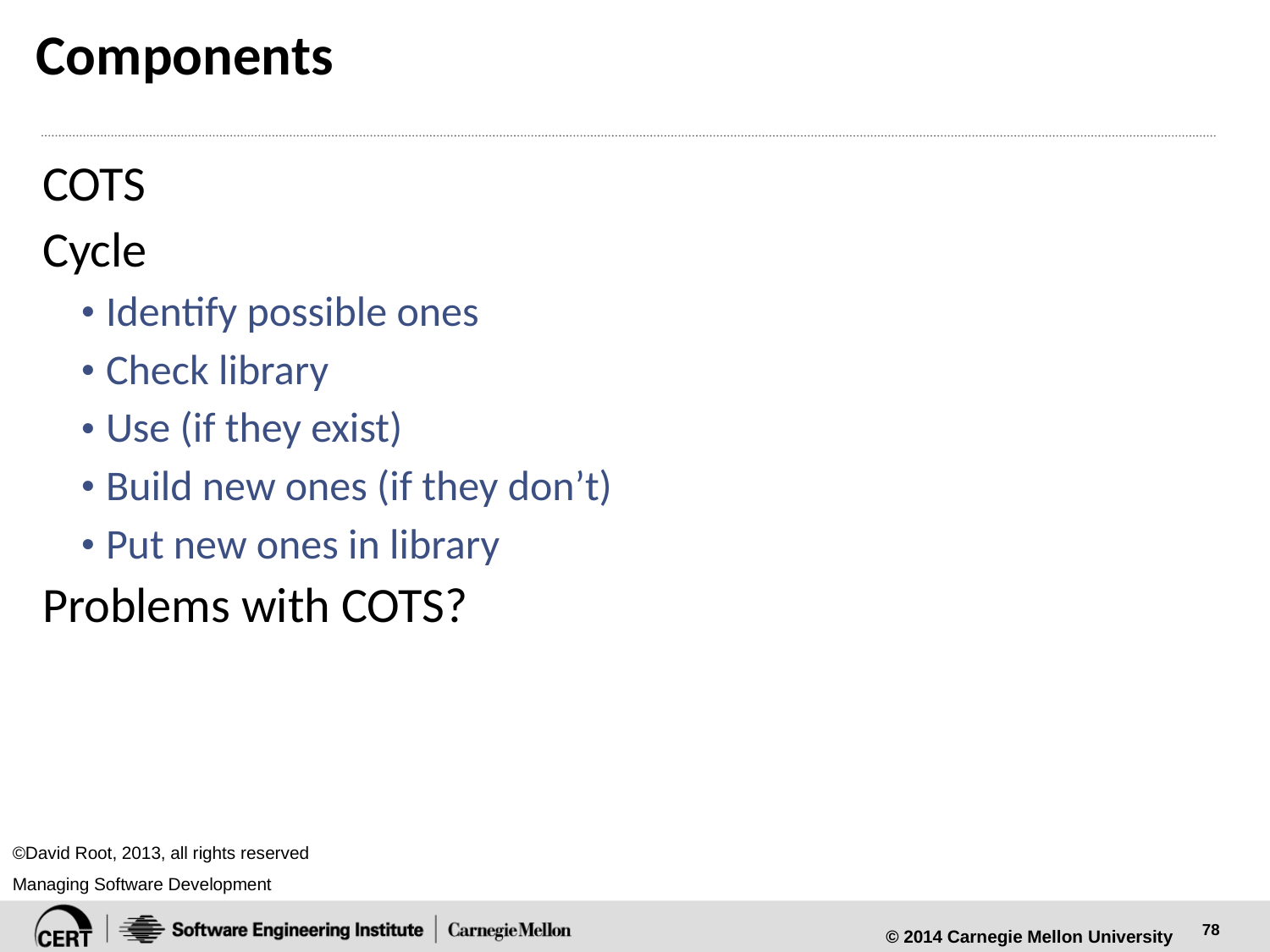

# Components
COTS
Cycle
Identify possible ones
Check library
Use (if they exist)
Build new ones (if they don’t)
Put new ones in library
Problems with COTS?
©David Root, 2013, all rights reserved
Managing Software Development